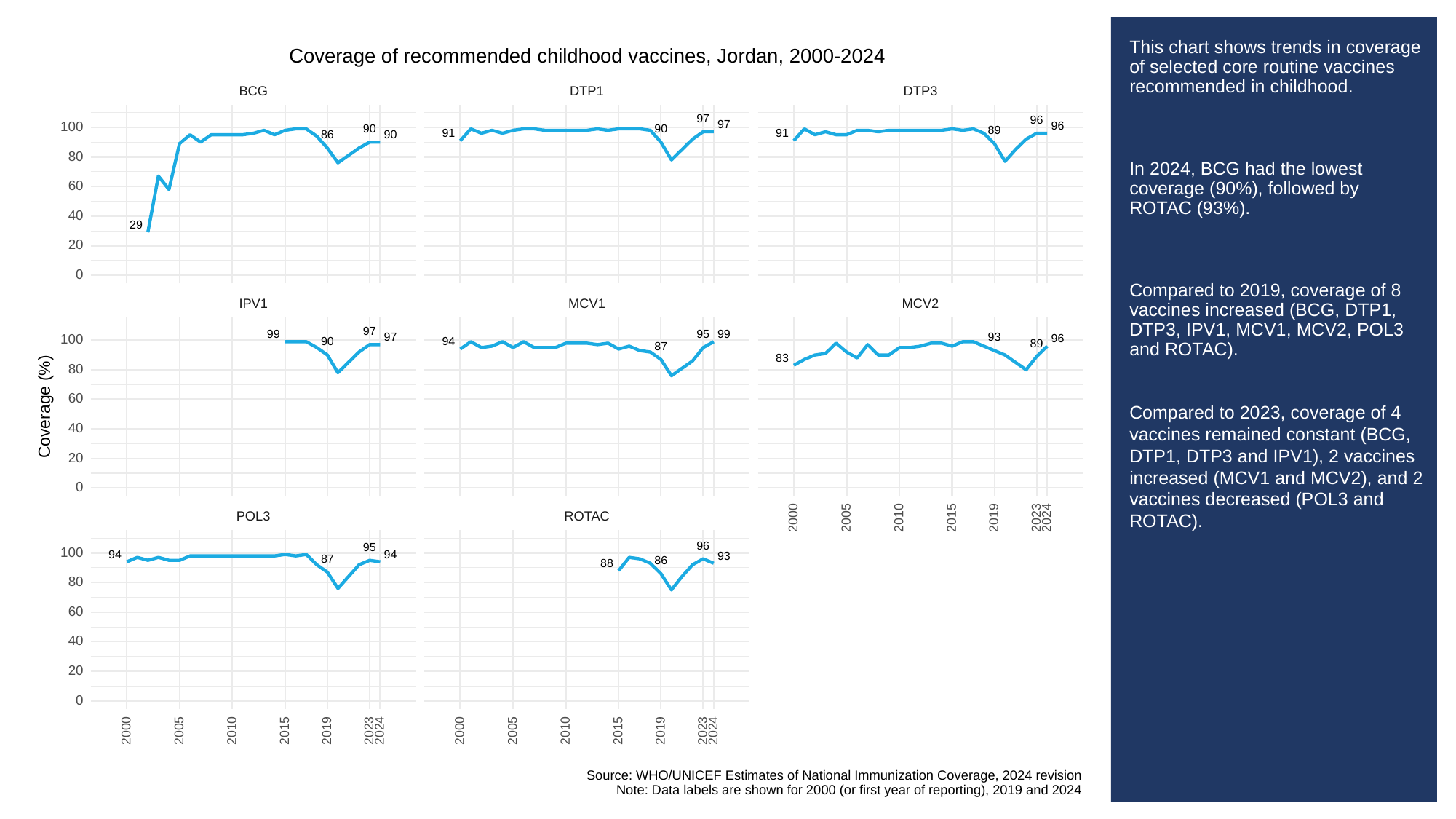

# This chart shows trends in coverage of selected core routine vaccines recommended in childhood.

In 2024, BCG had the lowest coverage (90%), followed by ROTAC (93%).

Compared to 2019, coverage of 8 vaccines increased (BCG, DTP1, DTP3, IPV1, MCV1, MCV2, POL3 and ROTAC).

Compared to 2023, coverage of 4 vaccines remained constant (BCG, DTP1, DTP3 and IPV1), 2 vaccines increased (MCV1 and MCV2), and 2 vaccines decreased (POL3 and ROTAC).

Coverage of recommended childhood vaccines, Jordan, 2000-2024
BCG
DTP3
DTP1

97
96
97
96
100
90
90
89

91
91
90
86

80

60

40

29

20

0

MCV1
MCV2
IPV1

97
99
99
95
97
93
96
100
94
90
89

87
83

80

60
Coverage (%)

40

20

0

POL3
ROTAC
2023
2000
2005
2010
2015
2019
2024

96
95
100
94
94
93

87
86

88

80

60

40

20

0

2023
2023
2000
2005
2010
2015
2019
2024
2000
2005
2010
2015
2019
2024
Source: WHO/UNICEF Estimates of National Immunization Coverage, 2024 revision
Note: Data labels are shown for 2000 (or first year of reporting), 2019 and 2024